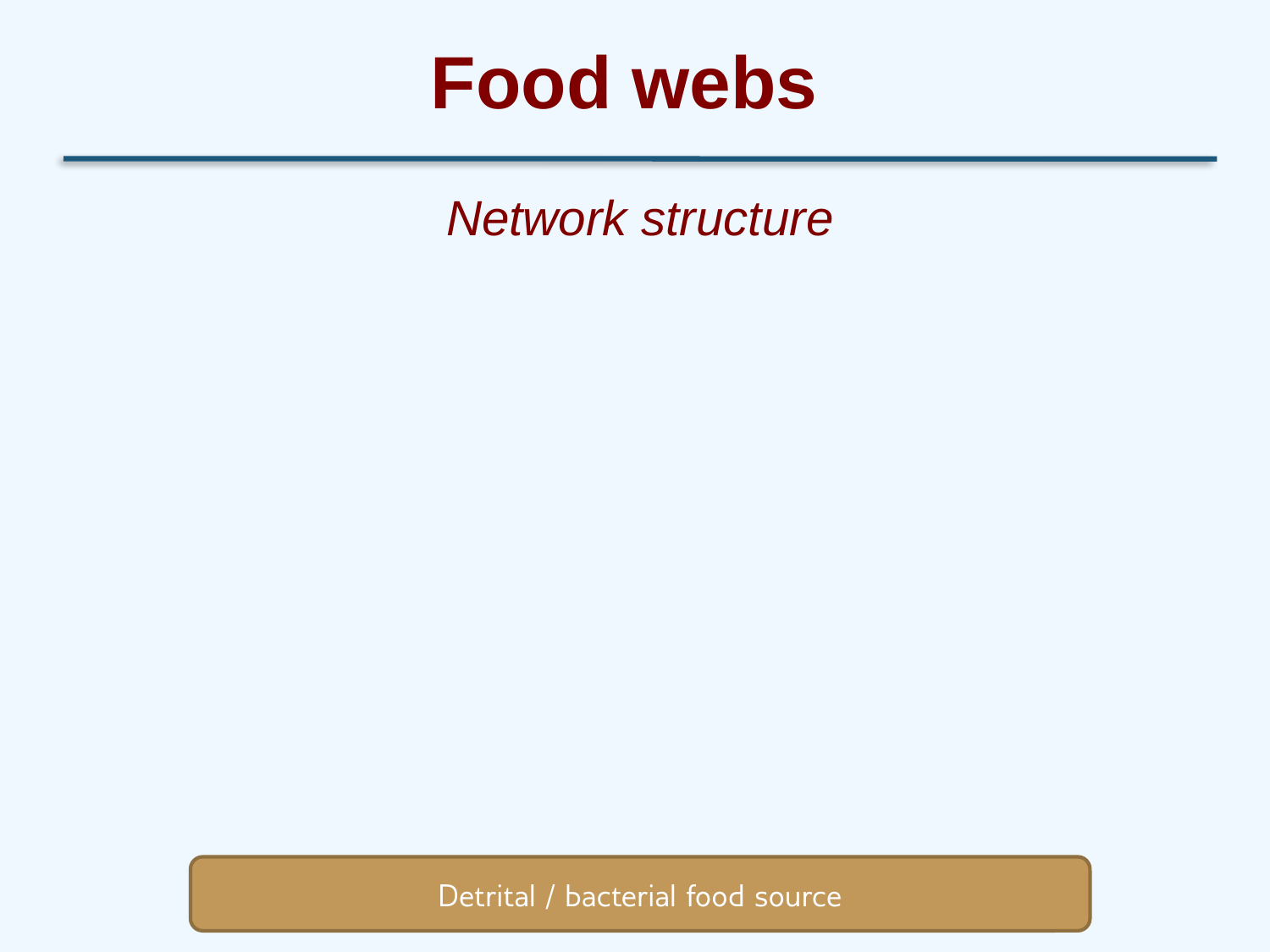

# Food webs
Network structure
Detrital / bacterial food source